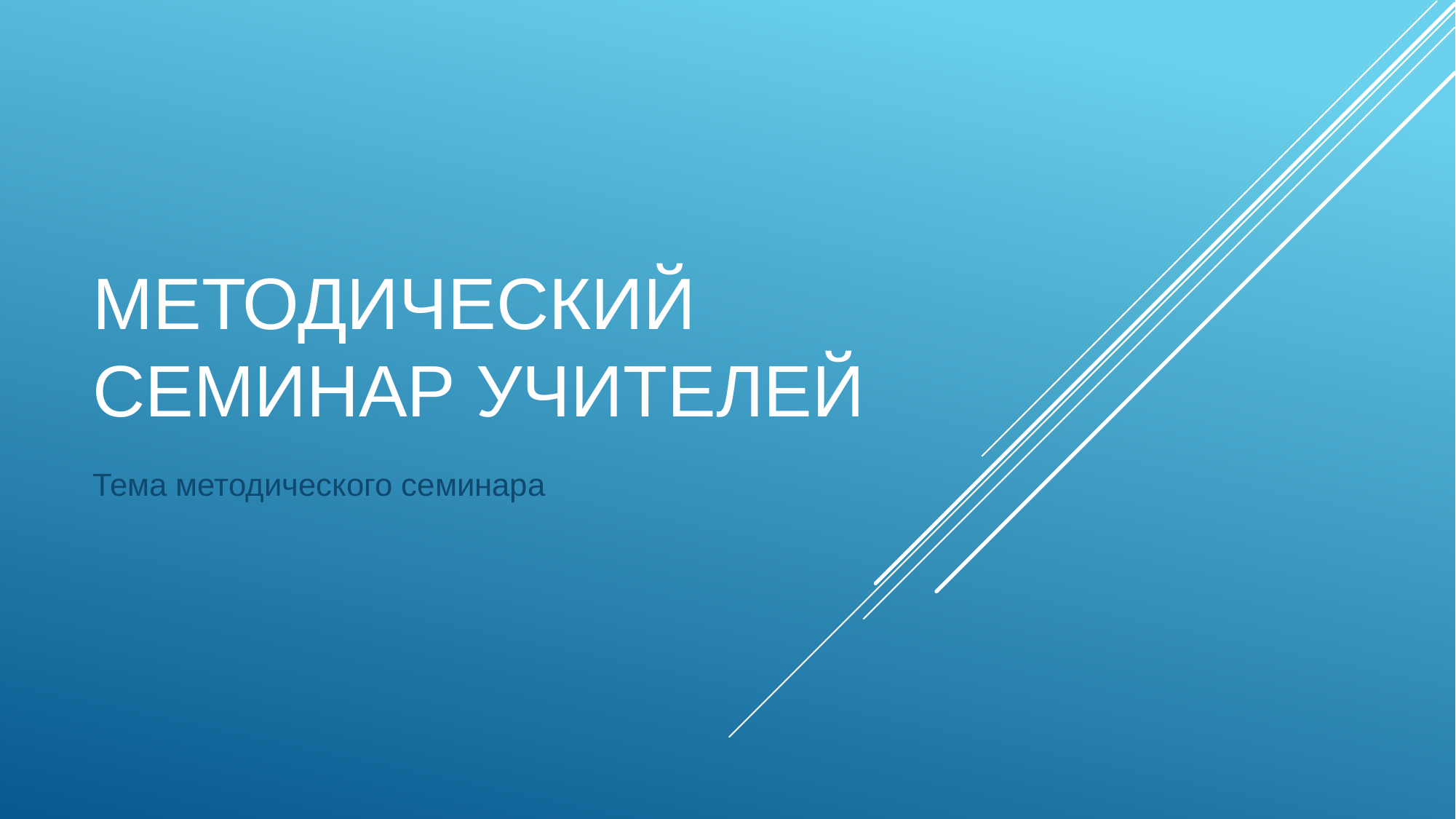

# Методический семинар учителей
Тема методического семинара